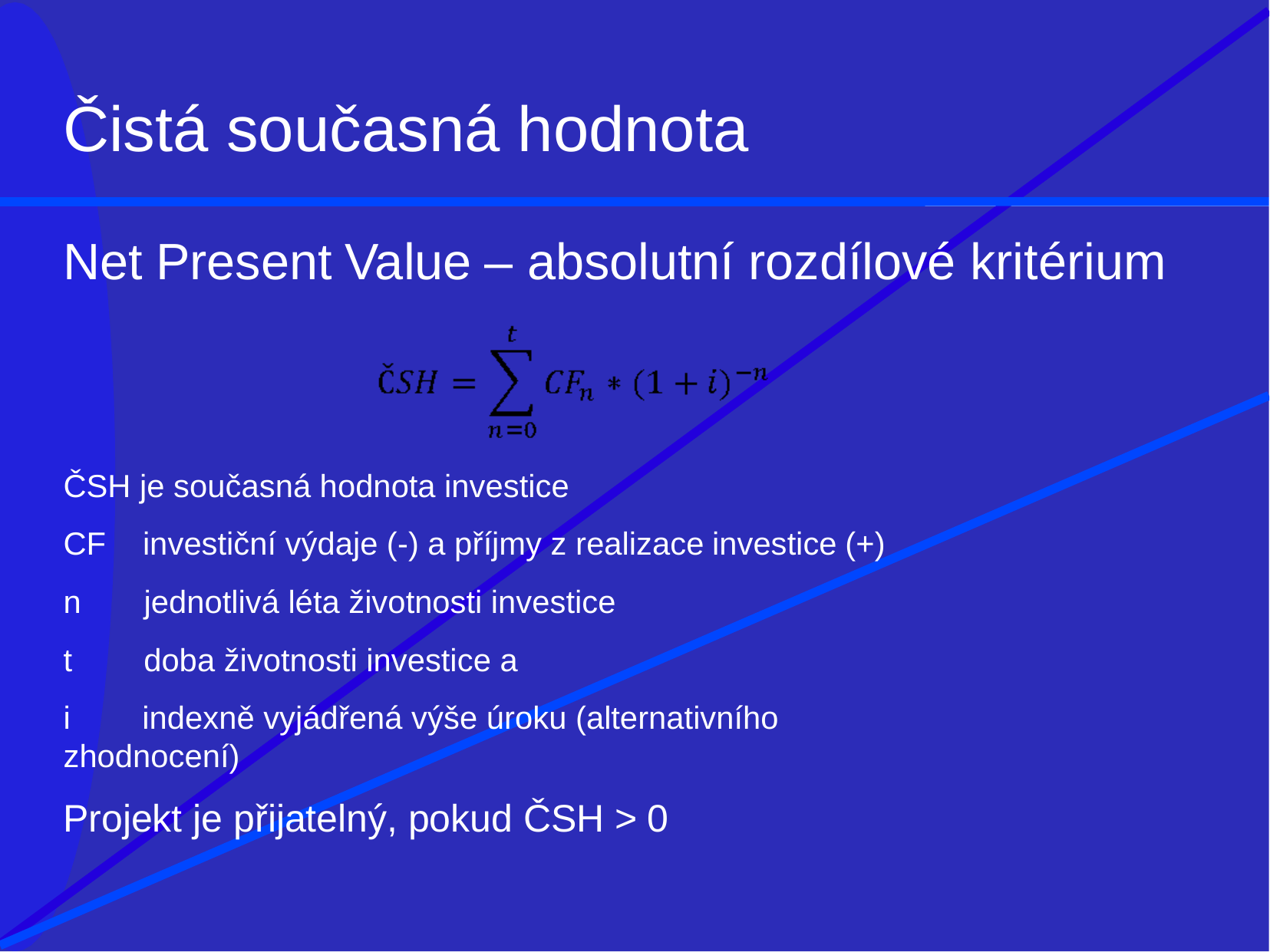

# Čistá současná hodnota
Net Present Value – absolutní rozdílové kritérium

ČSH je současná hodnota investice
CF	investiční výdaje (-) a příjmy z realizace investice (+)
n	jednotlivá léta životnosti investice
t	doba životnosti investice a
i	indexně vyjádřená výše úroku (alternativního zhodnocení)
Projekt je přijatelný, pokud ČSH > 0